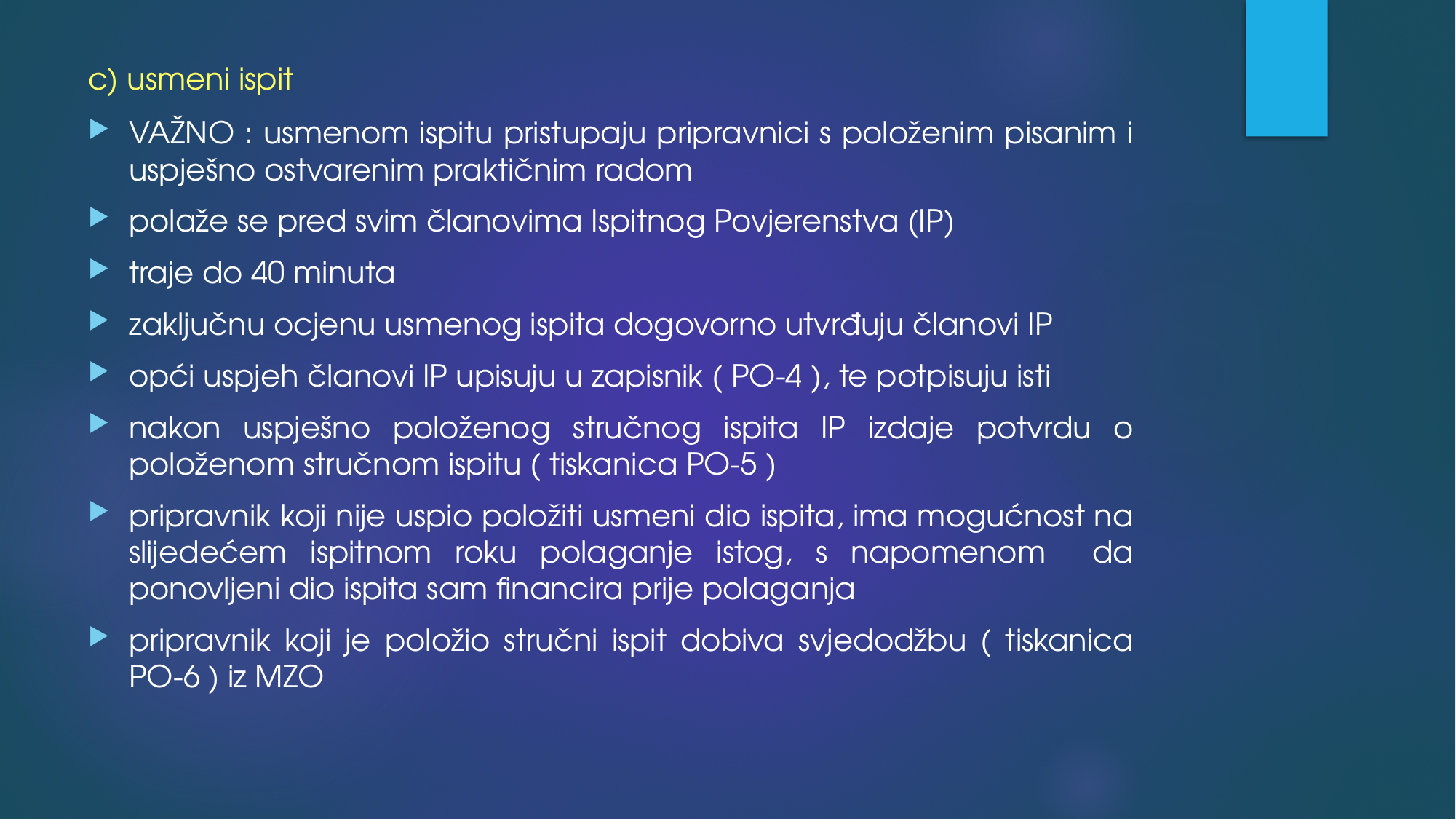

# c) usmeni ispit
VAŽNO : usmenom ispitu pristupaju pripravnici s položenim pisanim i uspješno ostvarenim praktičnim radom
polaže se pred svim članovima Ispitnog Povjerenstva (IP)
traje do 40 minuta
zaključnu ocjenu usmenog ispita dogovorno utvrđuju članovi IP
opći uspjeh članovi IP upisuju u zapisnik ( PO-4 ), te potpisuju isti
nakon uspješno položenog stručnog ispita IP izdaje potvrdu o položenom stručnom ispitu ( tiskanica PO-5 )
pripravnik koji nije uspio položiti usmeni dio ispita, ima mogućnost na slijedećem ispitnom roku polaganje istog, s napomenom  da ponovljeni dio ispita sam financira prije polaganja
pripravnik koji je položio stručni ispit dobiva svjedodžbu ( tiskanica PO-6 ) iz MZO